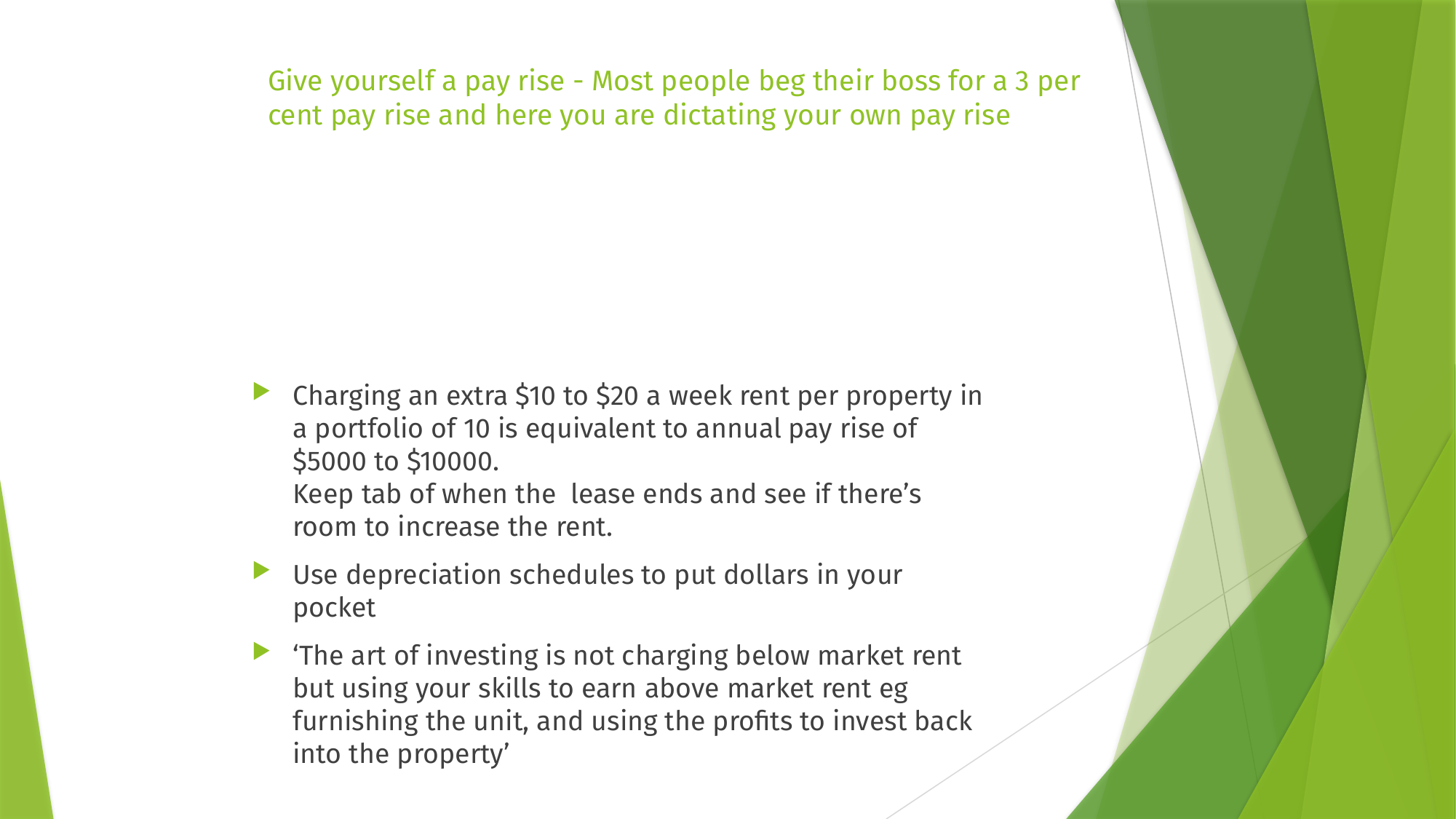

# Give yourself a pay rise - Most people beg their boss for a 3 per cent pay rise and here you are dictating your own pay rise
Charging an extra $10 to $20 a week rent per property in a portfolio of 10 is equivalent to annual pay rise of $5000 to $10000.
Keep tab of when the  lease ends and see if there’s room to increase the rent.
Use depreciation schedules to put dollars in your pocket
‘The art of investing is not charging below market rent but using your skills to earn above market rent eg furnishing the unit, and using the profits to invest back into the property’